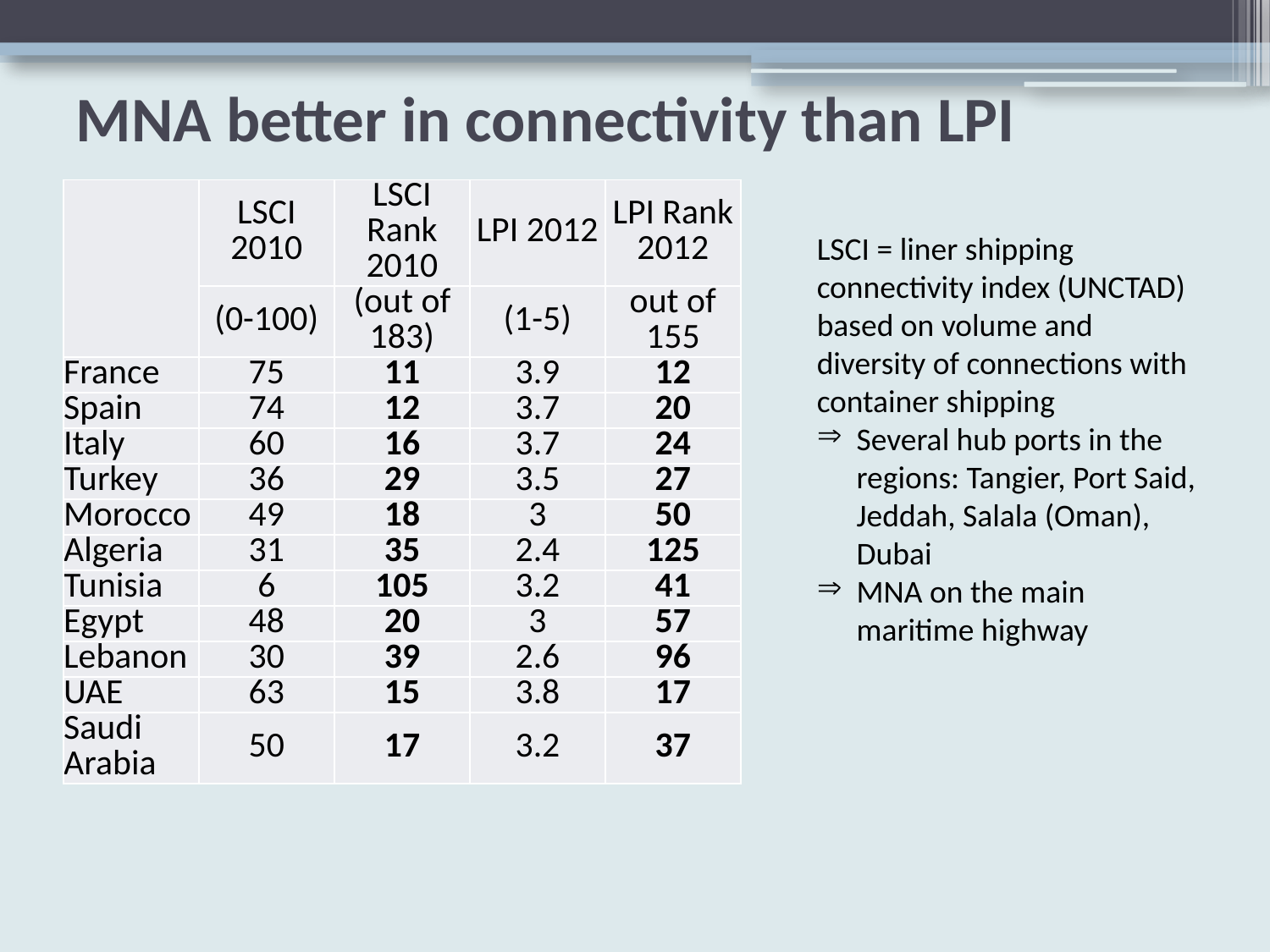

# MNA better in connectivity than LPI
|  | LSCI 2010 | LSCI Rank 2010 | LPI 2012 | LPI Rank 2012 |
| --- | --- | --- | --- | --- |
|  | (0-100) | (out of 183) | (1-5) | out of 155 |
| France | 75 | 11 | 3.9 | 12 |
| Spain | 74 | 12 | 3.7 | 20 |
| Italy | 60 | 16 | 3.7 | 24 |
| Turkey | 36 | 29 | 3.5 | 27 |
| Morocco | 49 | 18 | 3 | 50 |
| Algeria | 31 | 35 | 2.4 | 125 |
| Tunisia | 6 | 105 | 3.2 | 41 |
| Egypt | 48 | 20 | 3 | 57 |
| Lebanon | 30 | 39 | 2.6 | 96 |
| UAE | 63 | 15 | 3.8 | 17 |
| Saudi Arabia | 50 | 17 | 3.2 | 37 |
LSCI = liner shipping connectivity index (UNCTAD) based on volume and diversity of connections with container shipping
Several hub ports in the regions: Tangier, Port Said, Jeddah, Salala (Oman), Dubai
MNA on the main maritime highway